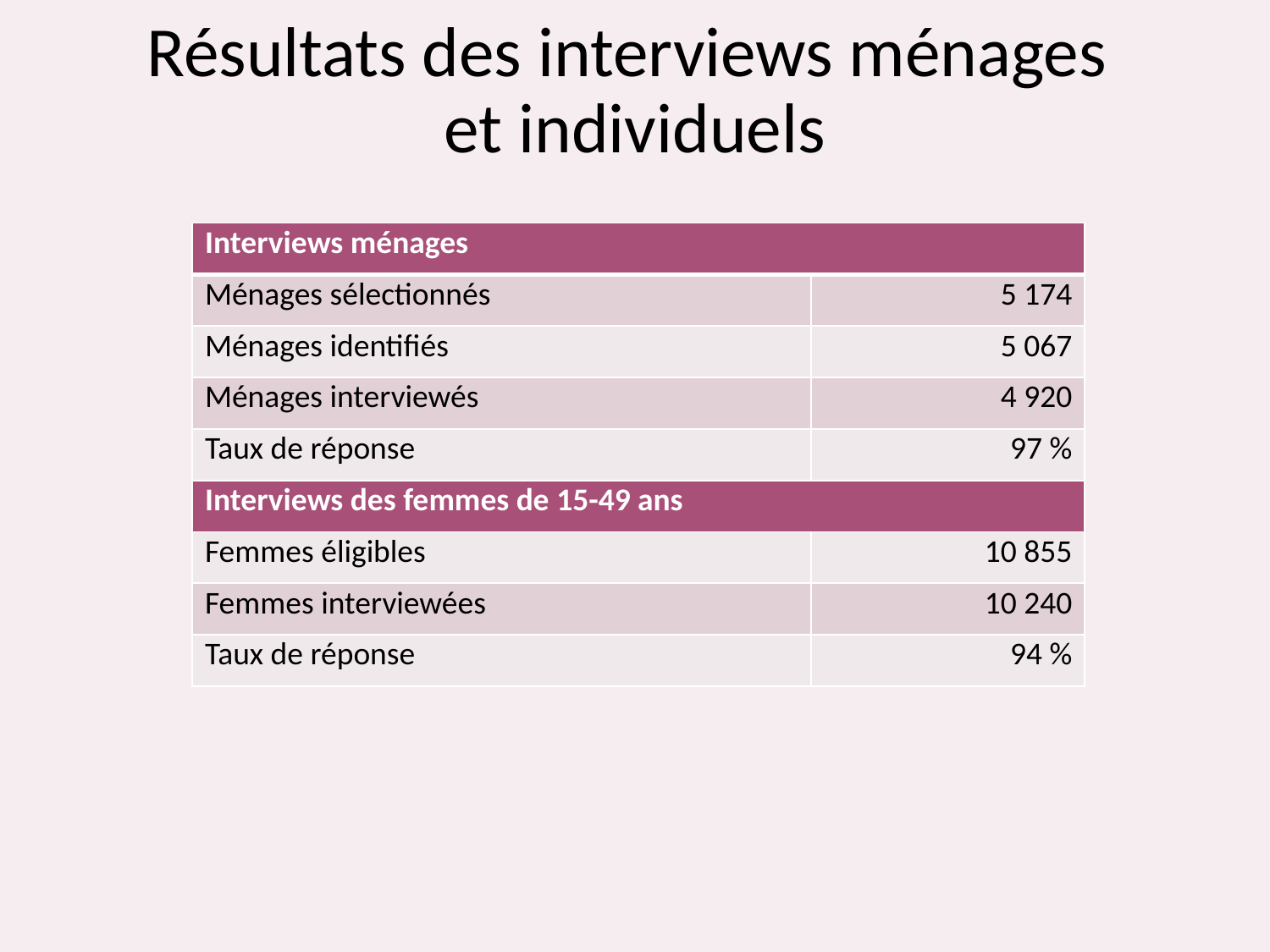

# Résultats des interviews ménages et individuels
| Interviews ménages |  |
| --- | --- |
| Ménages sélectionnés | 5 174 |
| Ménages identifiés | 5 067 |
| Ménages interviewés | 4 920 |
| Taux de réponse | 97 % |
| Interviews des femmes de 15-49 ans |  |
| Femmes éligibles | 10 855 |
| Femmes interviewées | 10 240 |
| Taux de réponse | 94 % |